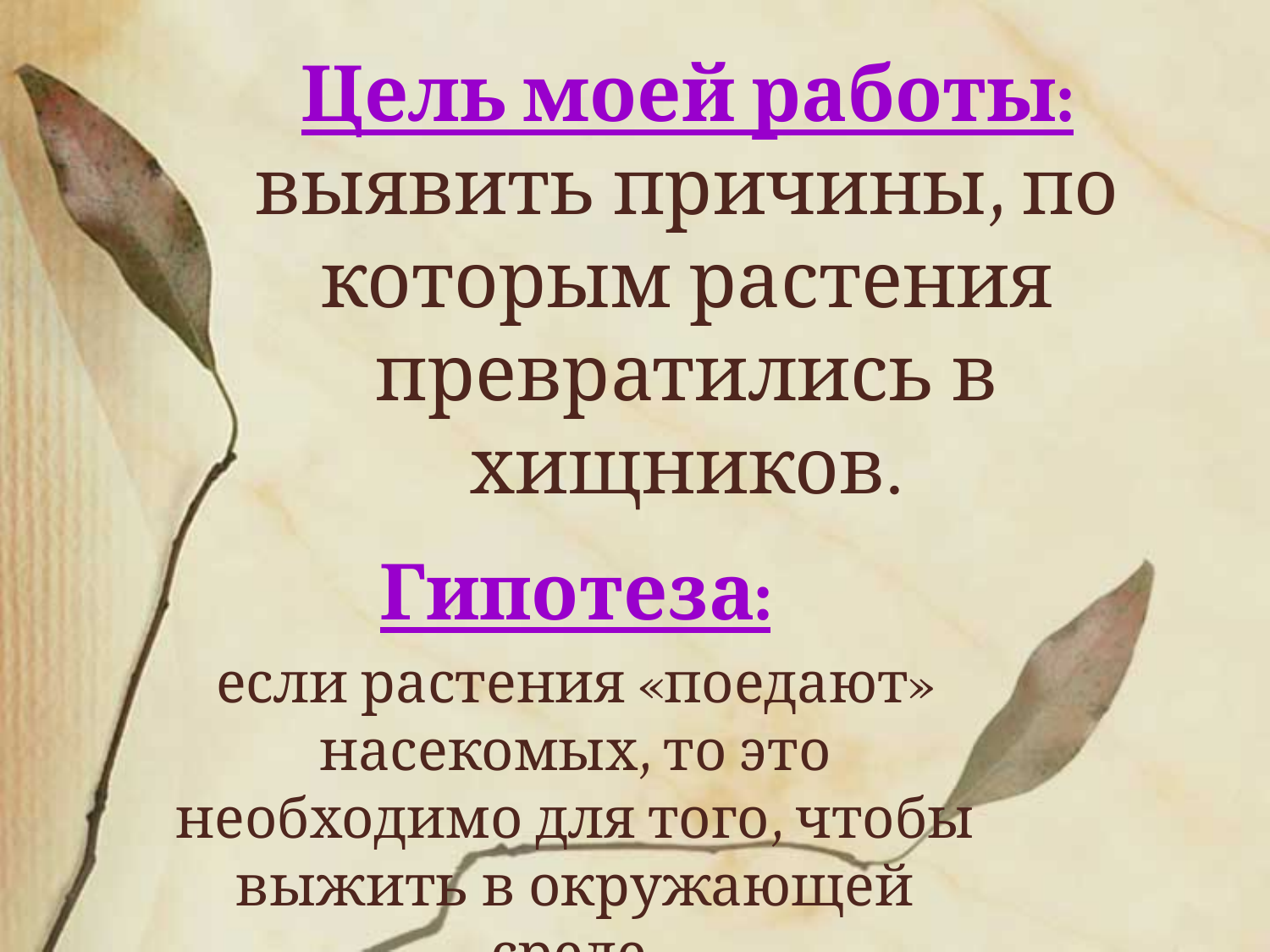

# Цель моей работы: выявить причины, по которым растения превратились в хищников.
Гипотеза:
если растения «поедают» насекомых, то это необходимо для того, чтобы выжить в окружающей среде.